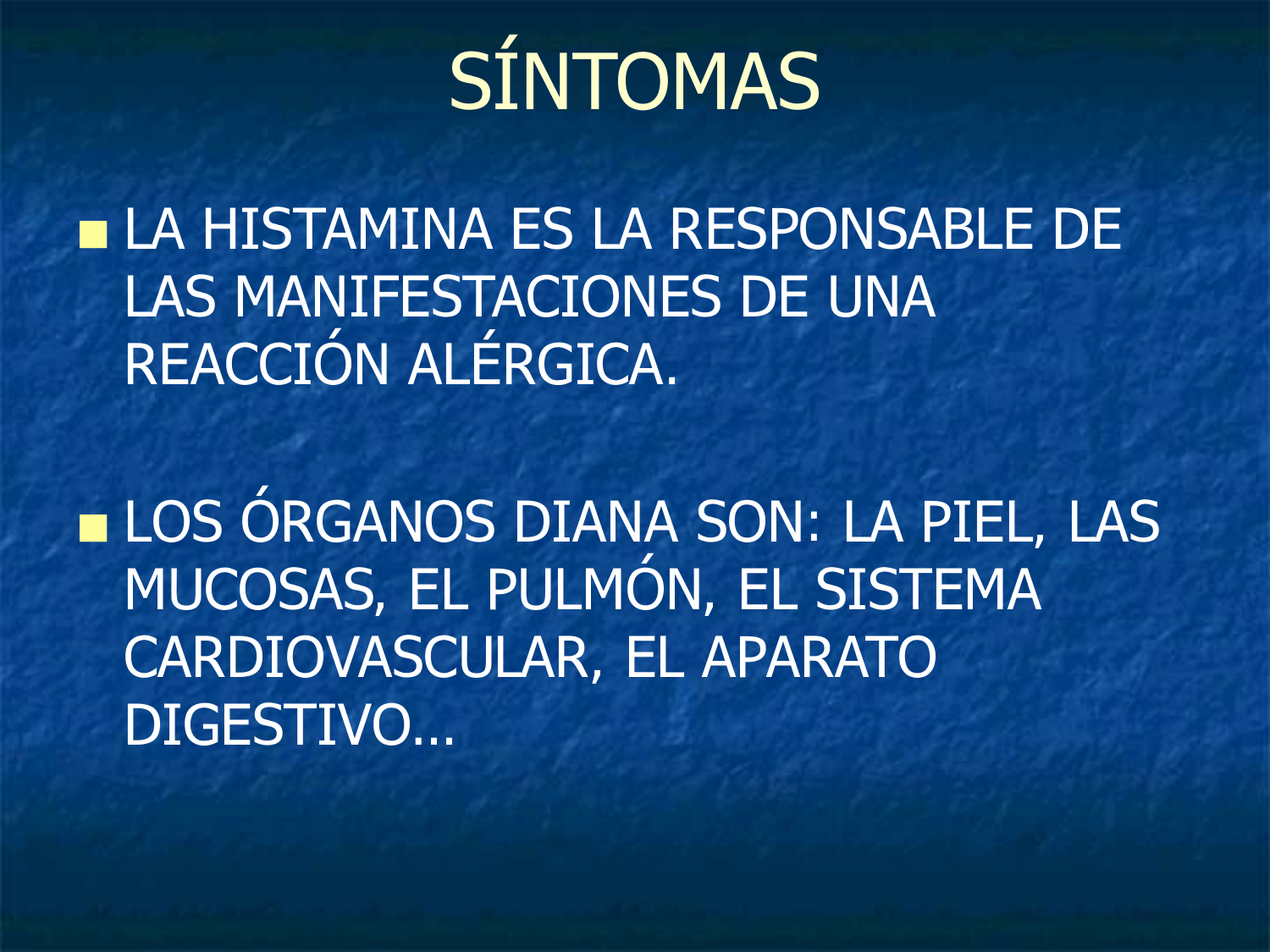

# SÍNTOMAS
LA HISTAMINA ES LA RESPONSABLE DE LAS MANIFESTACIONES DE UNA REACCIÓN ALÉRGICA.

LOS ÓRGANOS DIANA SON: LA PIEL, LAS MUCOSAS, EL PULMÓN, EL SISTEMA CARDIOVASCULAR, EL APARATO DIGESTIVO…